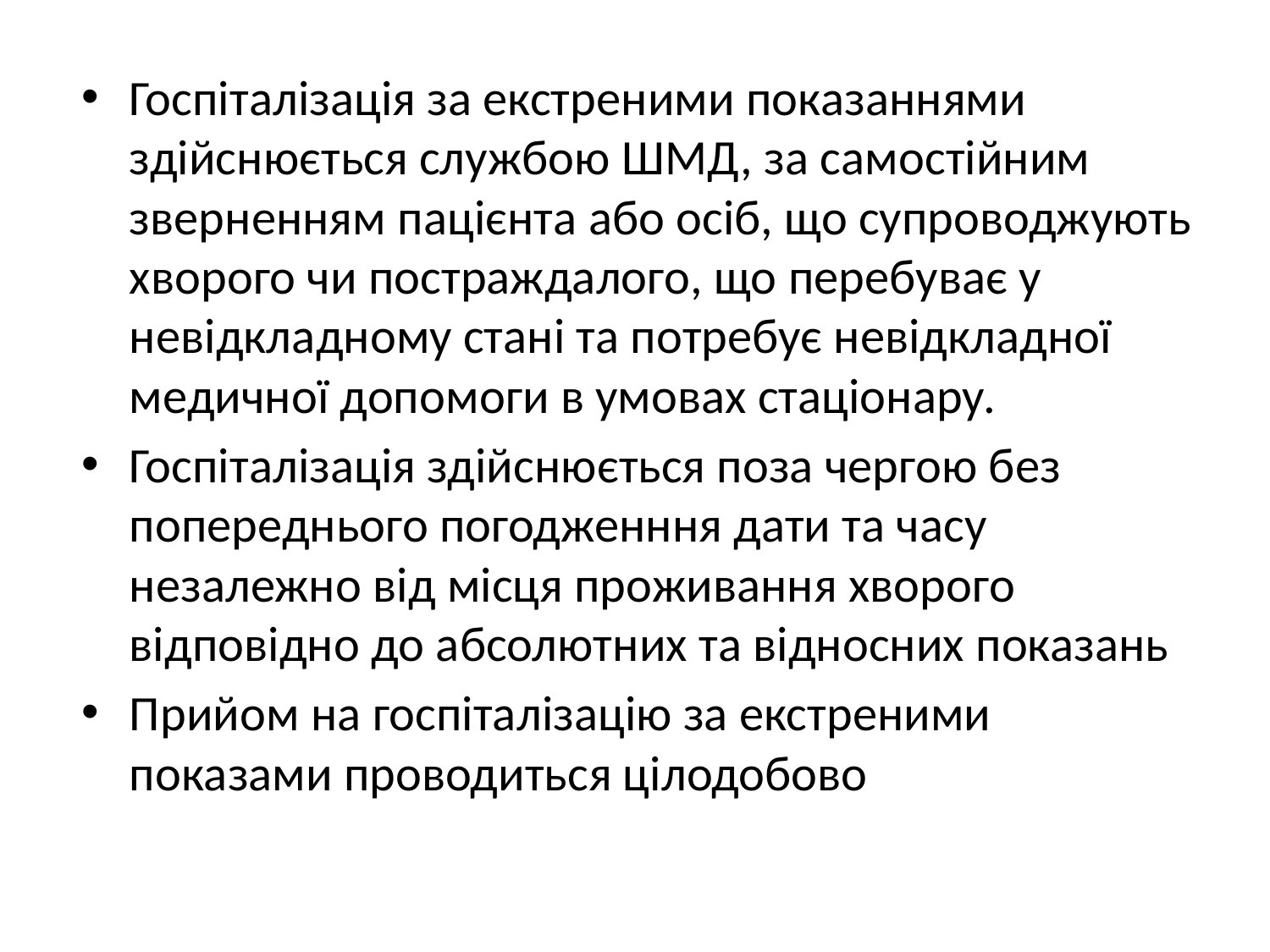

Госпіталізація за екстреними показаннями здійснюється службою ШМД, за самостійним зверненням пацієнта або осіб, що супроводжують хворого чи постраждалого, що перебуває у невідкладному стані та потребує невідкладної медичної допомоги в умовах стаціонару.
Госпіталізація здійснюється поза чергою без попереднього погодженння дати та часу незалежно від місця проживання хворого відповідно до абсолютних та відносних показань
Прийом на госпіталізацію за екстреними показами проводиться цілодобово